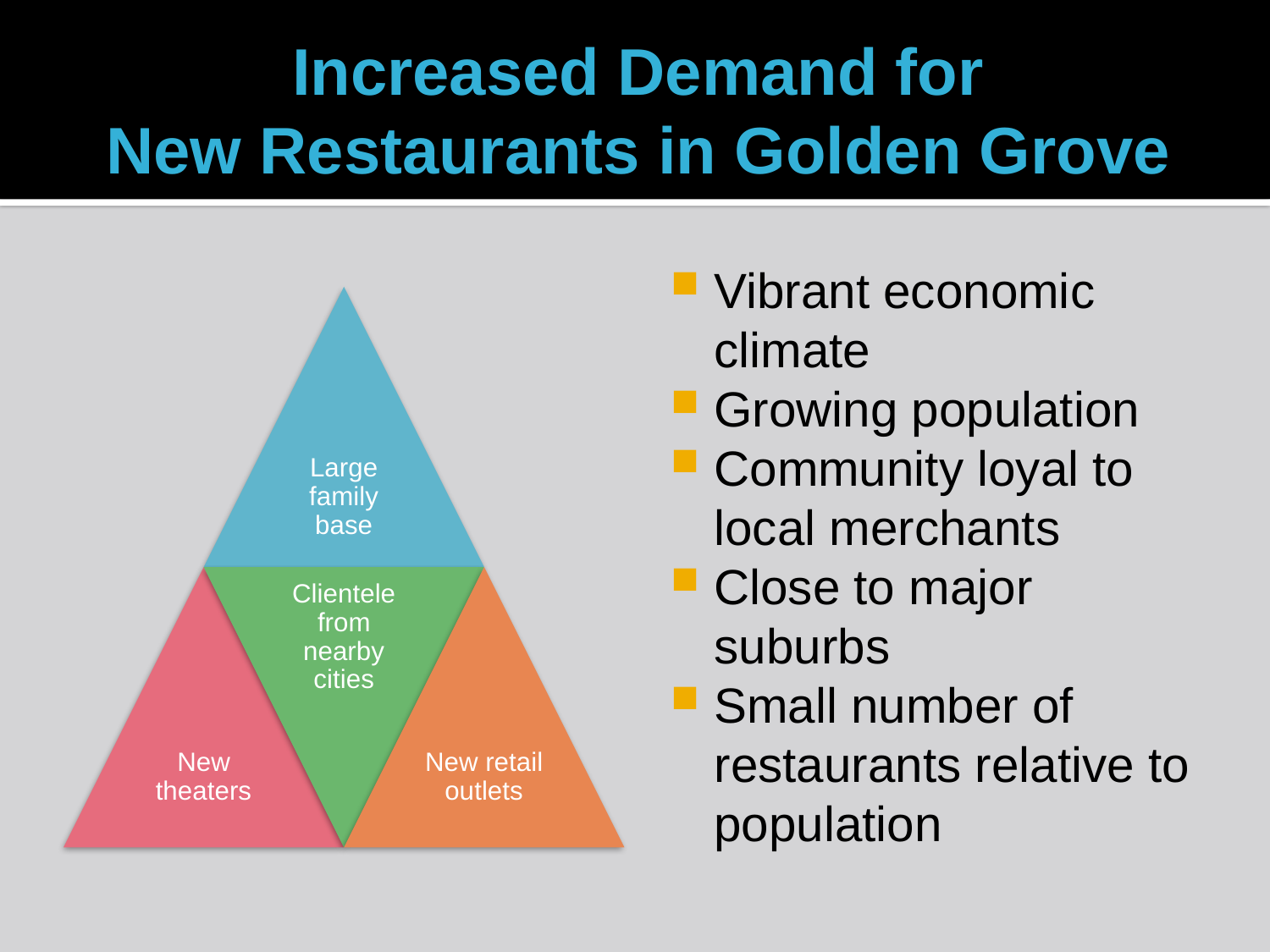

# Increased Demand for New Restaurants in Golden Grove
Large family base
New theaters
Clientele from nearby cities
New retail outlets
Vibrant economic climate
Growing population
Community loyal to local merchants
Close to major suburbs
Small number of restaurants relative to population